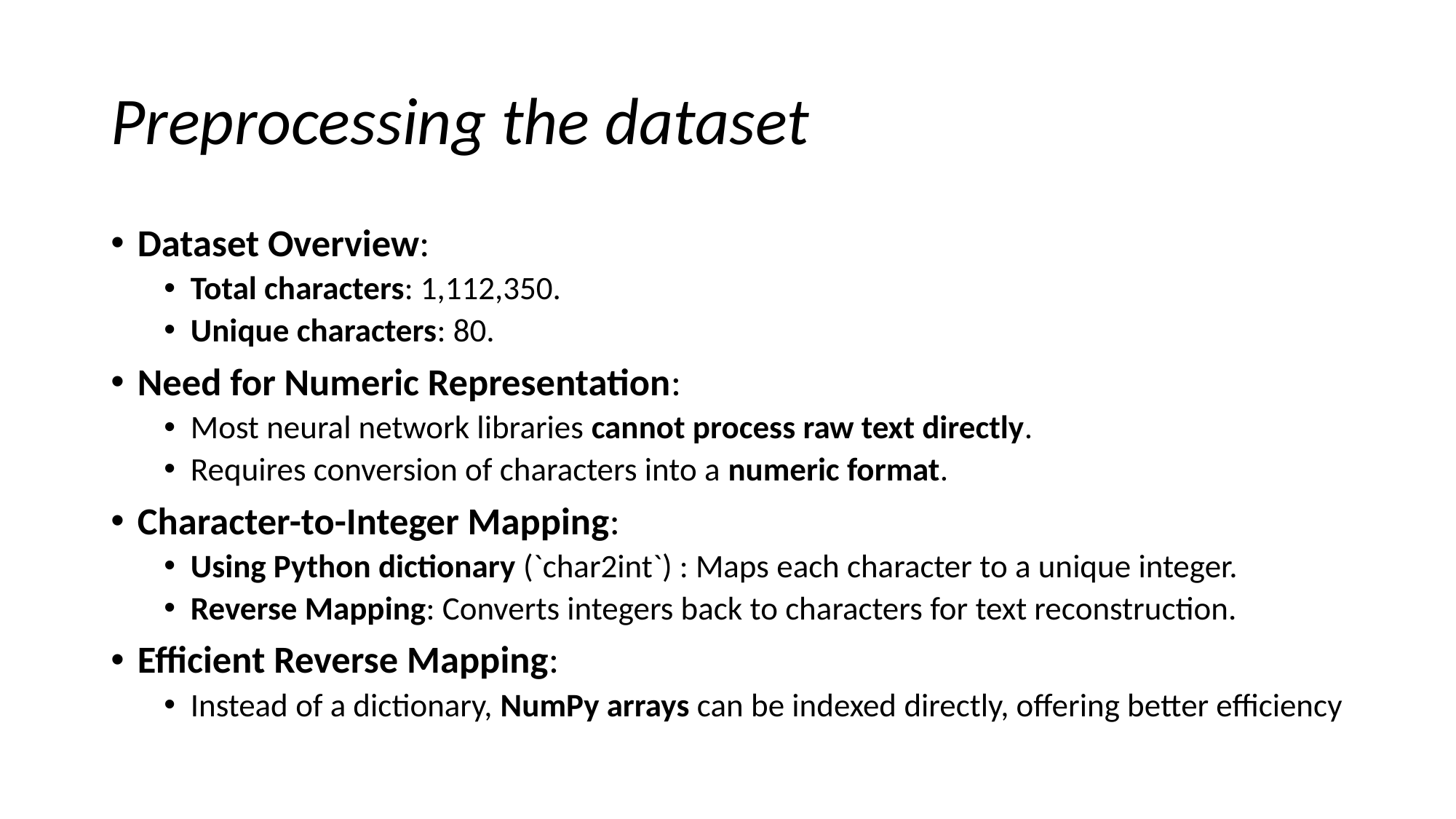

# Preprocessing the dataset
Dataset Overview:
Total characters: 1,112,350.
Unique characters: 80.
Need for Numeric Representation:
Most neural network libraries cannot process raw text directly.
Requires conversion of characters into a numeric format.
Character-to-Integer Mapping:
Using Python dictionary (`char2int`) : Maps each character to a unique integer.
Reverse Mapping: Converts integers back to characters for text reconstruction.
Efficient Reverse Mapping:
Instead of a dictionary, NumPy arrays can be indexed directly, offering better efficiency